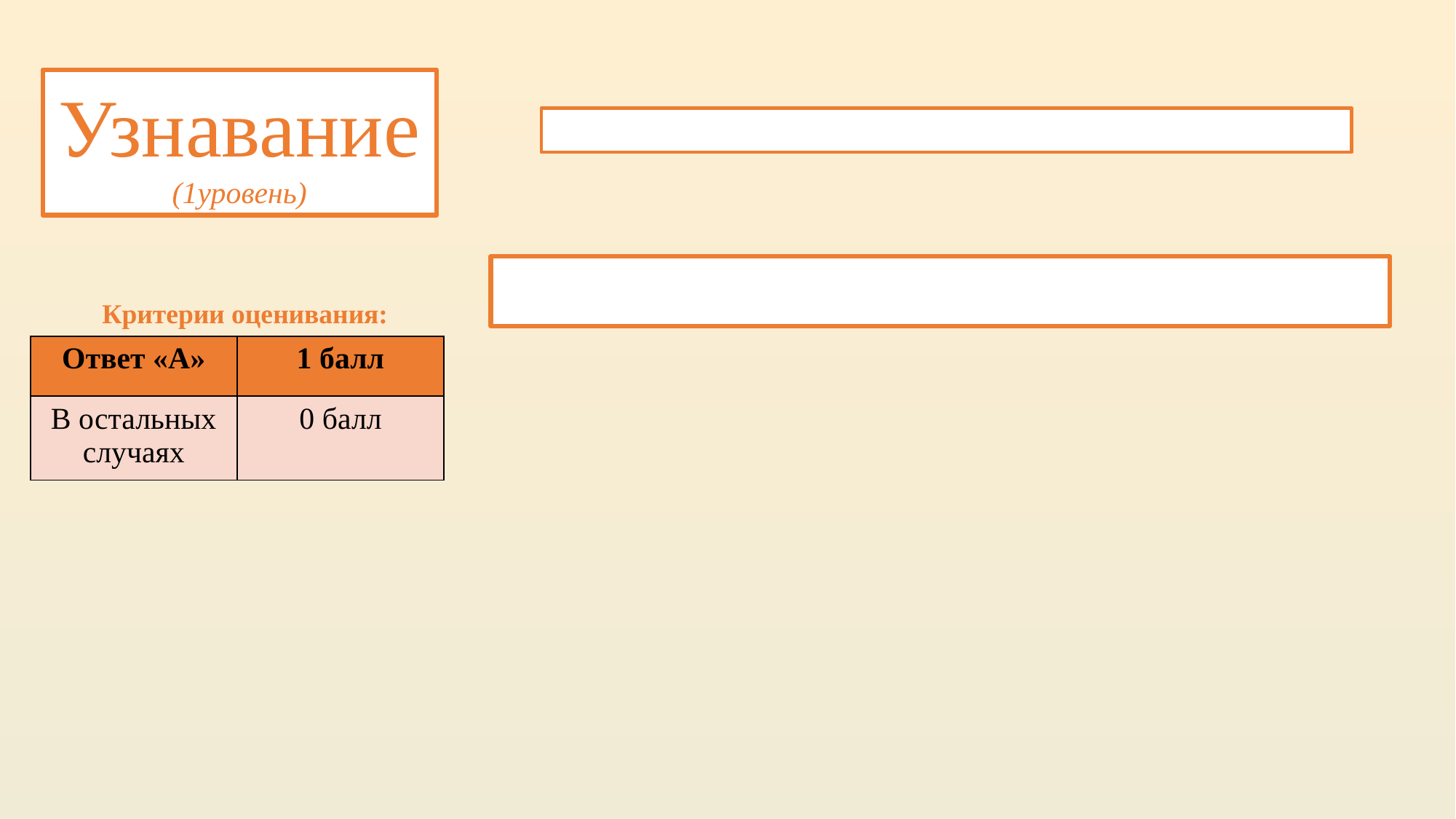

Узнавание
(1уровень)

Критерии оценивания:
| Ответ «А» | 1 балл |
| --- | --- |
| В остальных случаях | 0 балл |